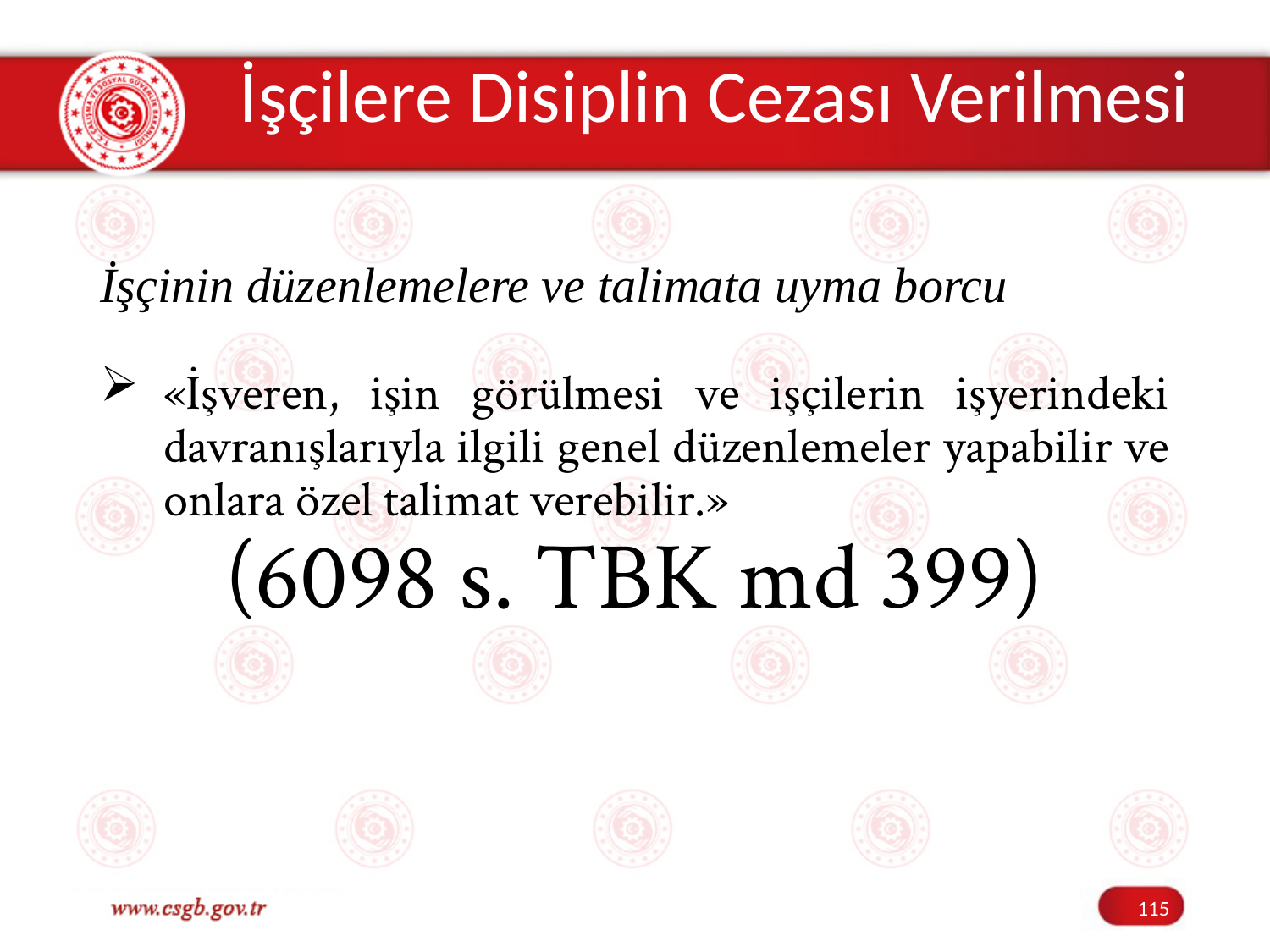

# İşçilere Disiplin Cezası Verilmesi
İşçinin düzenlemelere ve talimata uyma borcu

«İşveren, işin görülmesi ve işçilerin işyerindeki davranışlarıyla ilgili genel düzenlemeler yapabilir ve onlara özel talimat verebilir.»
(6098 s. TBK md 399)

115